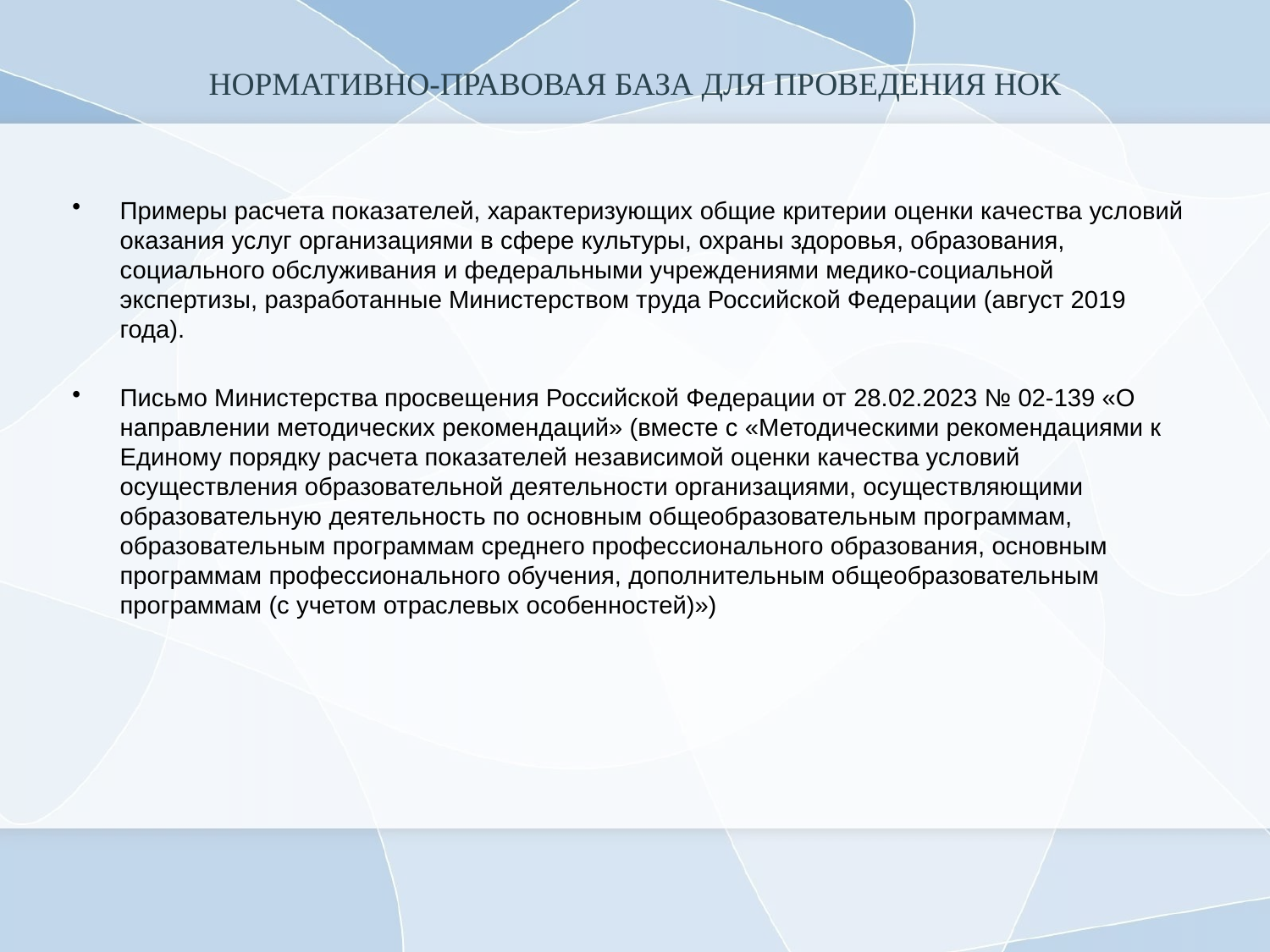

# НОРМАТИВНО-ПРАВОВАЯ БАЗА ДЛЯ ПРОВЕДЕНИЯ НОК
Примеры расчета показателей, характеризующих общие критерии оценки качества условий оказания услуг организациями в сфере культуры, охраны здоровья, образования, социального обслуживания и федеральными учреждениями медико-социальной экспертизы, разработанные Министерством труда Российской Федерации (август 2019 года).

Письмо Министерства просвещения Российской Федерации от 28.02.2023 № 02-139 «О направлении методических рекомендаций» (вместе с «Методическими рекомендациями к Единому порядку расчета показателей независимой оценки качества условий осуществления образовательной деятельности организациями, осуществляющими образовательную деятельность по основным общеобразовательным программам, образовательным программам среднего профессионального образования, основным программам профессионального обучения, дополнительным общеобразовательным программам (с учетом отраслевых особенностей)»)